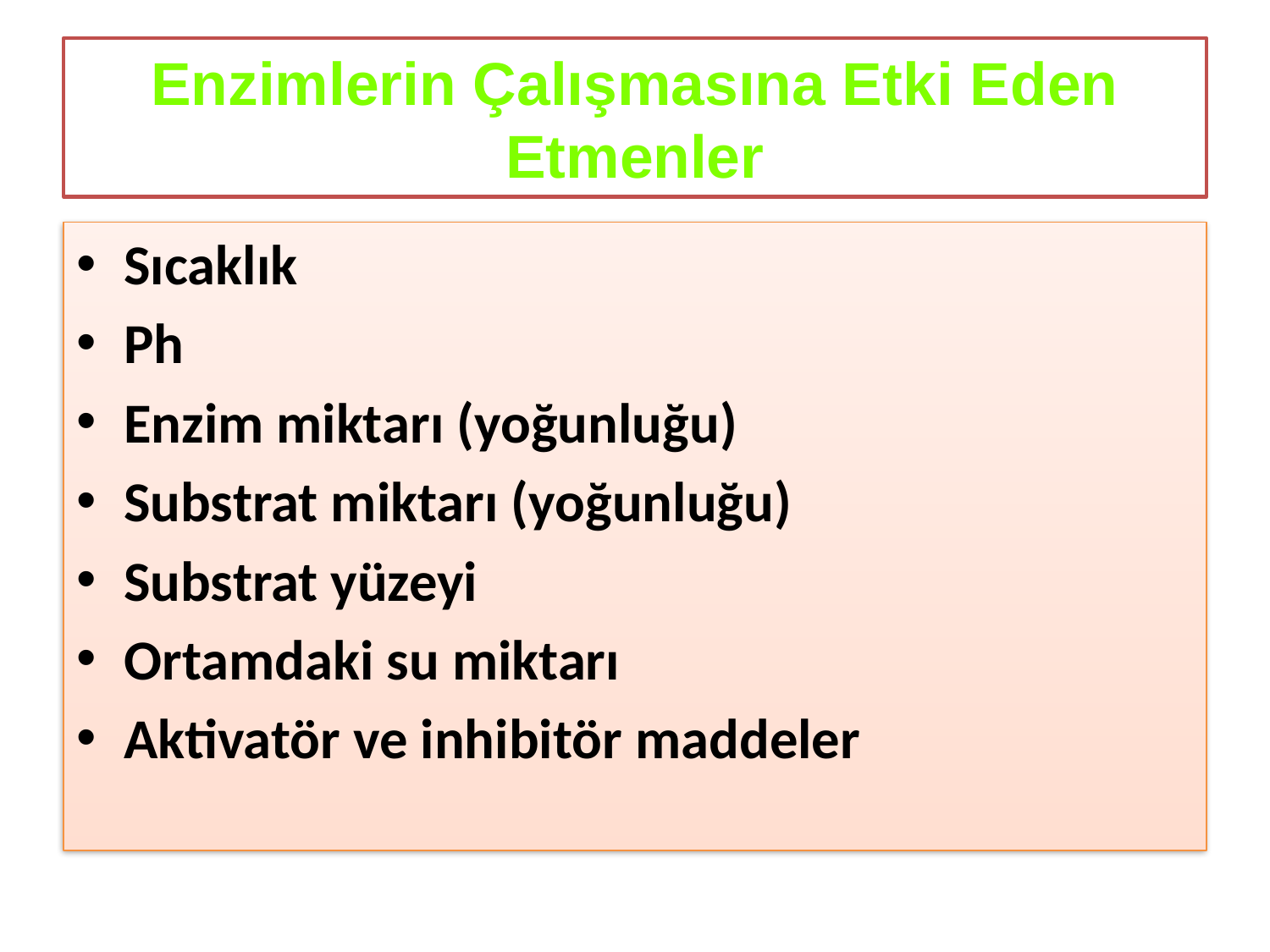

# Enzimlerin Çalışmasına Etki Eden Etmenler
Sıcaklık
Ph
Enzim miktarı (yoğunluğu)
Substrat miktarı (yoğunluğu)
Substrat yüzeyi
Ortamdaki su miktarı
Aktivatör ve inhibitör maddeler